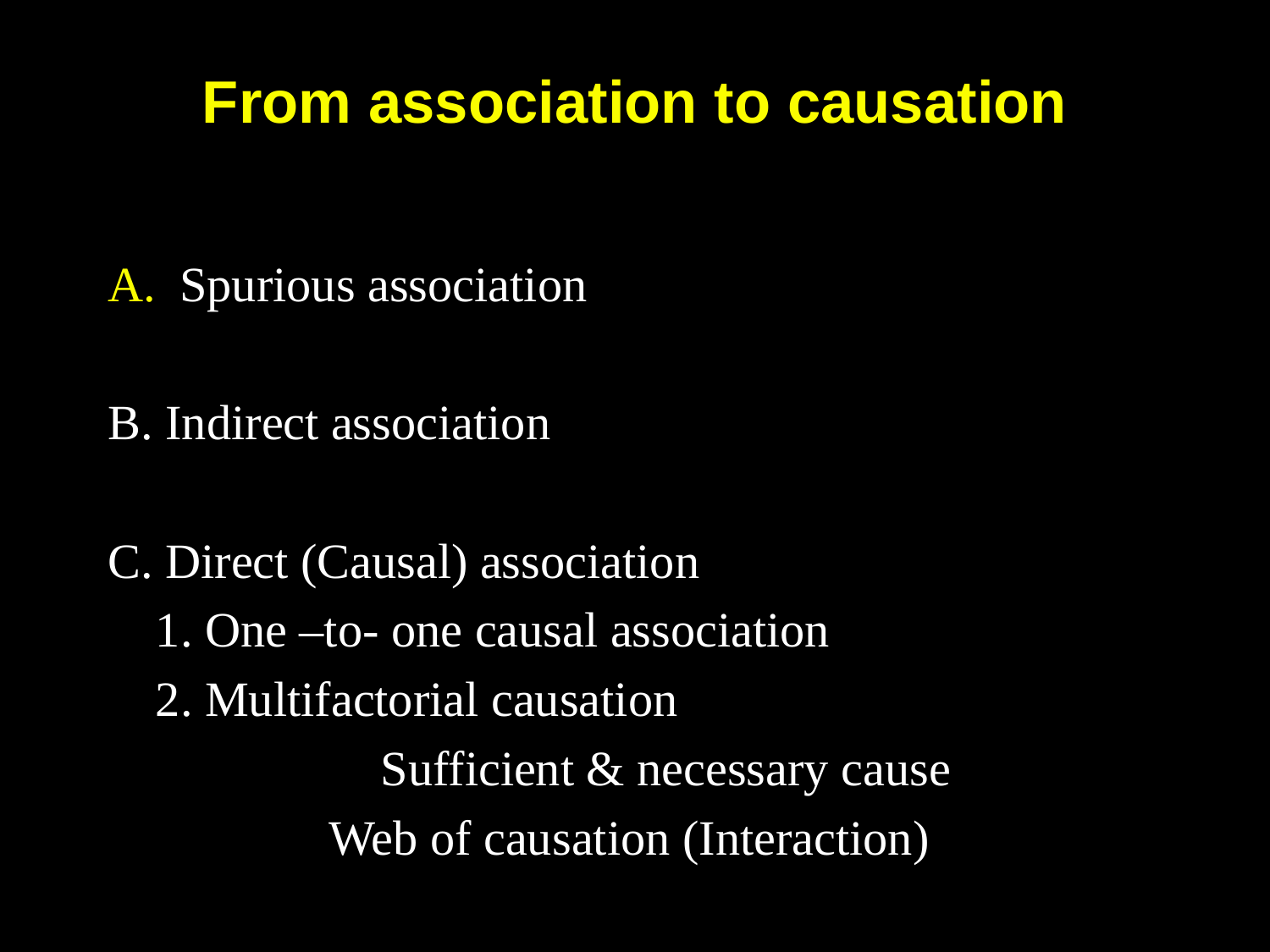

# From association to causation
Spurious association

B. Indirect association

C. Direct (Causal) association
	1. One –to- one causal association
	2. Multifactorial causation
		        Sufficient & necessary cause
                  Web of causation (Interaction)